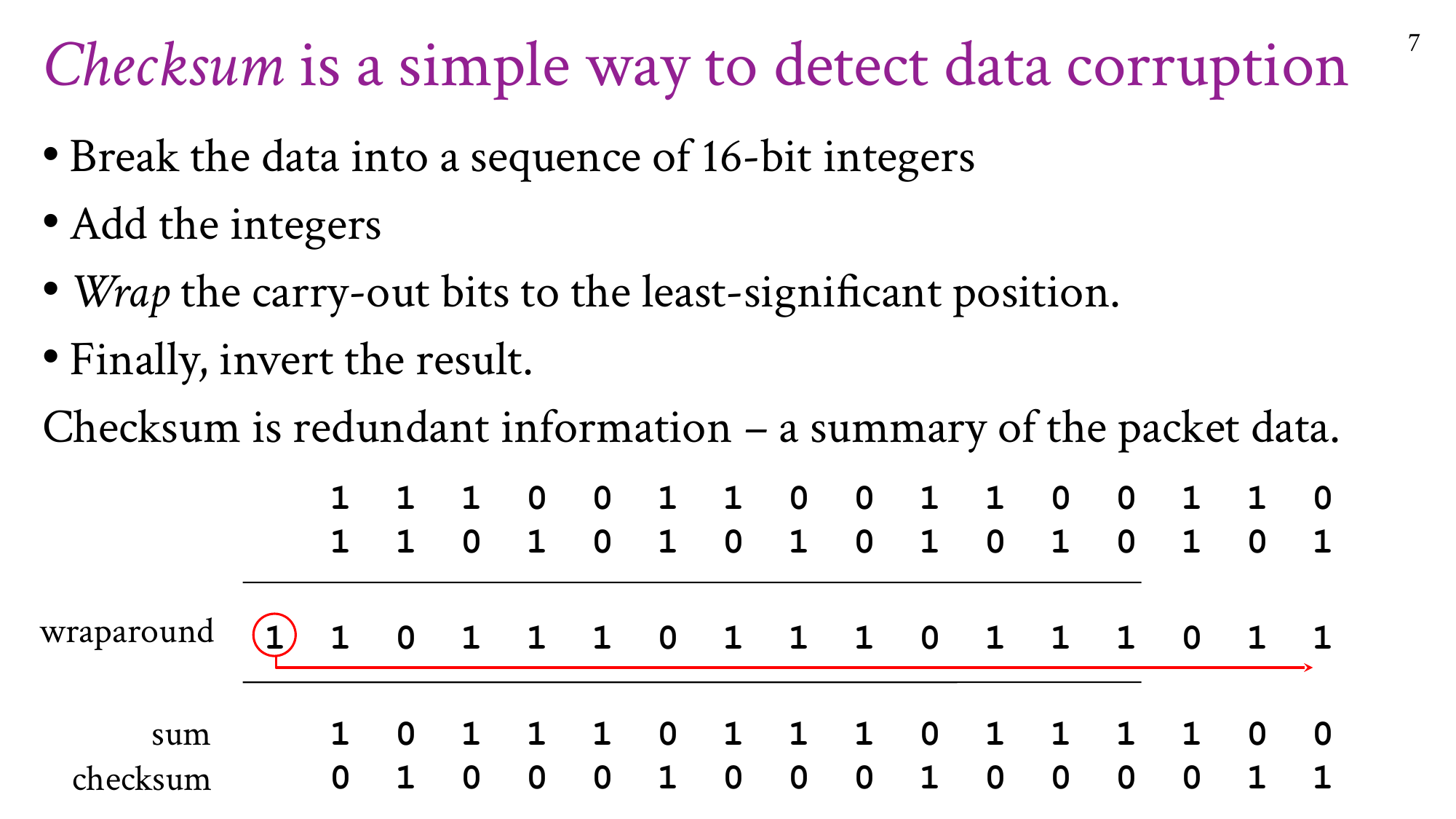

# Checksum is a simple way to detect data corruption
Break the data into a sequence of 16-bit integers
Add the integers
Wrap the carry-out bits to the least-significant position.
Finally, invert the result.
Checksum is redundant information – a summary of the packet data.
1  1  1  1  0  0  1  1  0  0  1  1  0  0  1  1  0
1  1  1  0  1  0  1  0  1  0  1  0  1  0  1  0  1

1  1  0  1  1  1  0  1  1  1  0  1  1  1  0  1  1

1  1  0  1  1  1  0  1  1  1  0  1  1  1  1  0  0
1  0  1  0  0  0  1  0  0  0  1  0  0  0  0  1  1

wraparound

sum
checksum